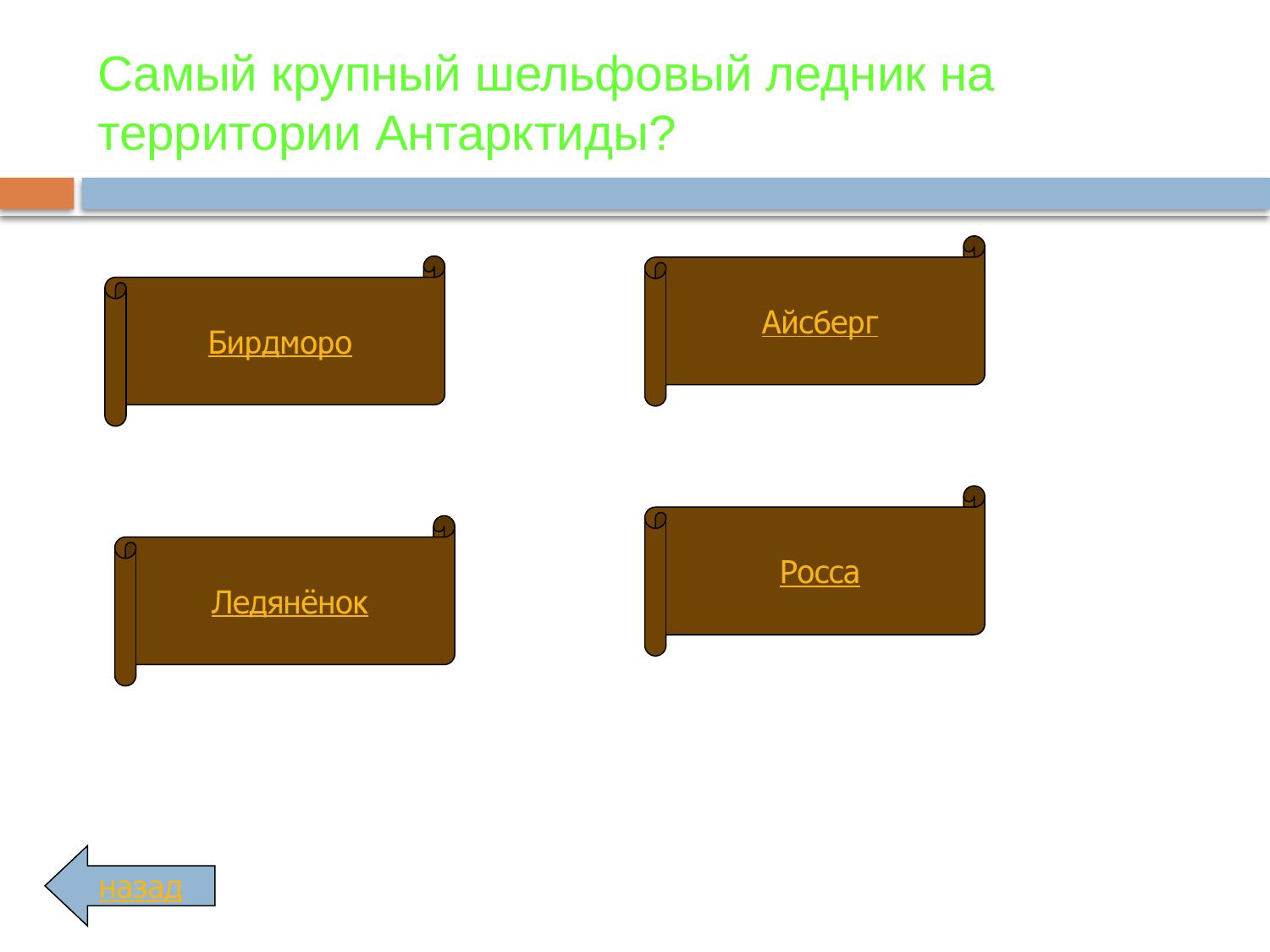

# Самый крупный шельфовый ледник на территории Антарктиды?
Айсберг
Бирдморо
Росса
Ледянёнок
назад